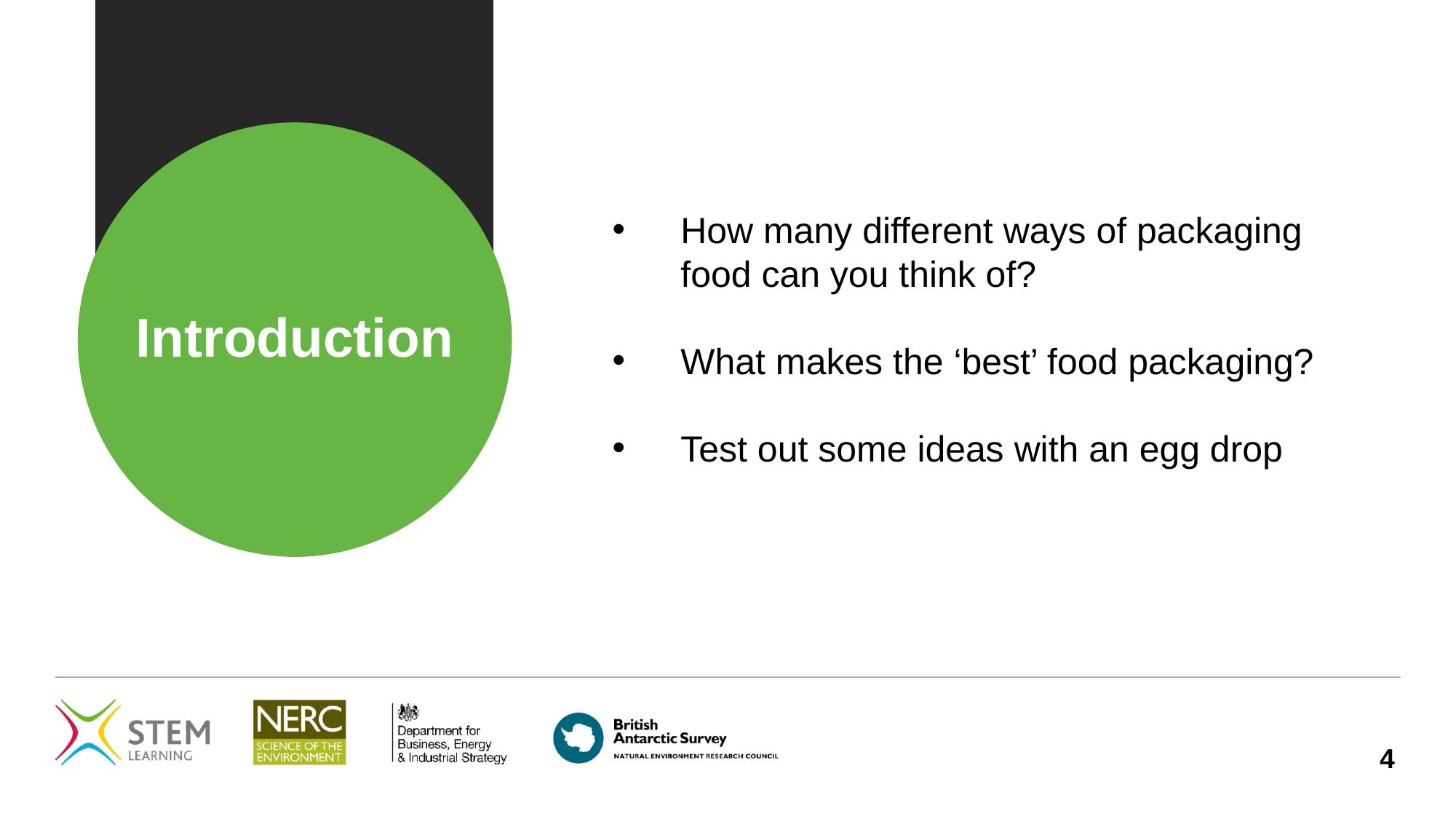

How many different ways of packaging food can you think of?

What makes the ‘best’ food packaging?

Test out some ideas with an egg drop
# Introduction
4